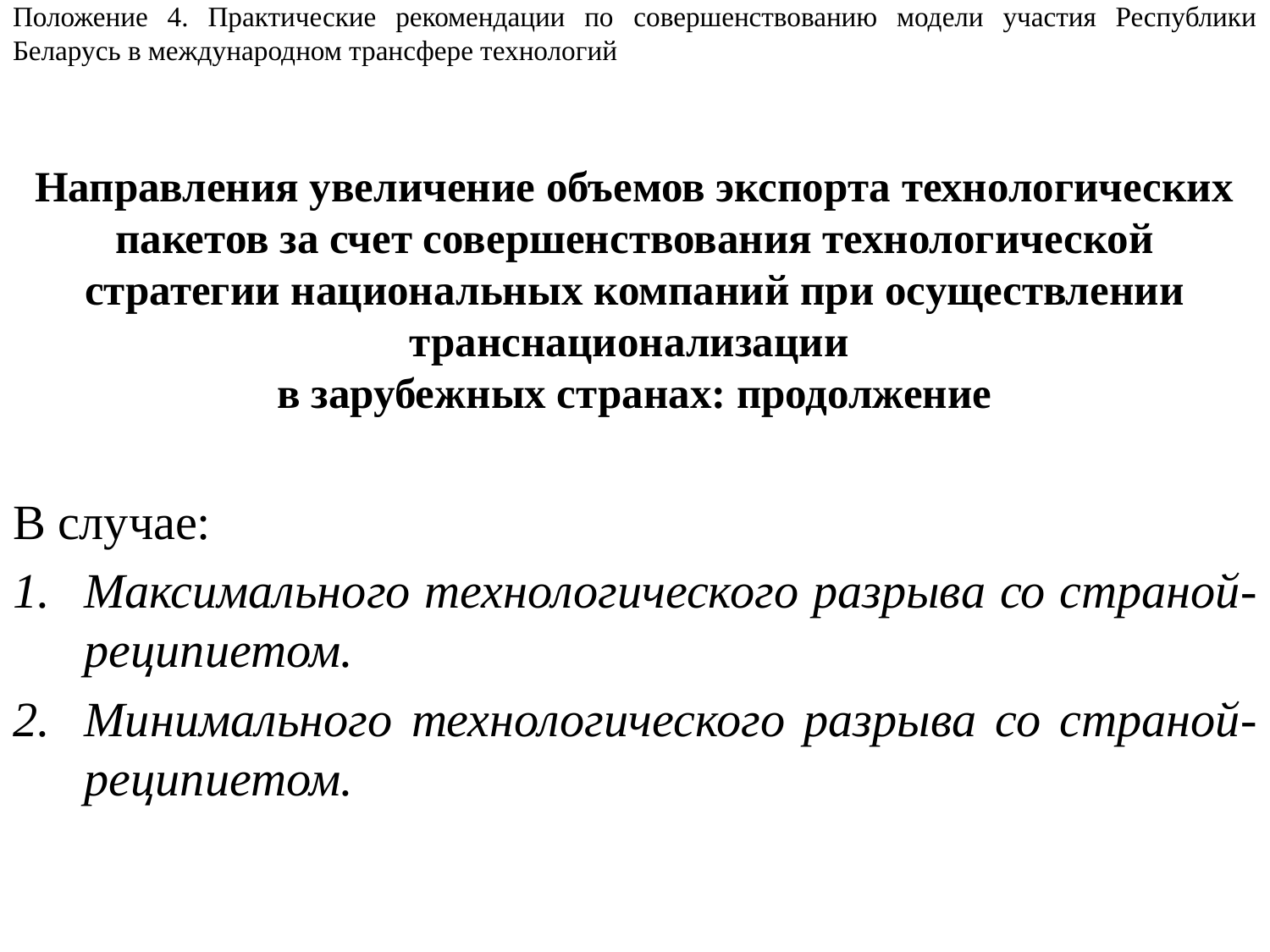

Положение 4. Практические рекомендации по совершенствованию модели участия Республики Беларусь в международном трансфере технологий

Направления увеличение объемов экспорта технологических пакетов за счет совершенствования технологической стратегии национальных компаний при осуществлении транснационализации
в зарубежных странах: продолжение

В случае:
Максимального технологического разрыва со страной-реципиетом.
Минимального технологического разрыва со страной-реципиетом.